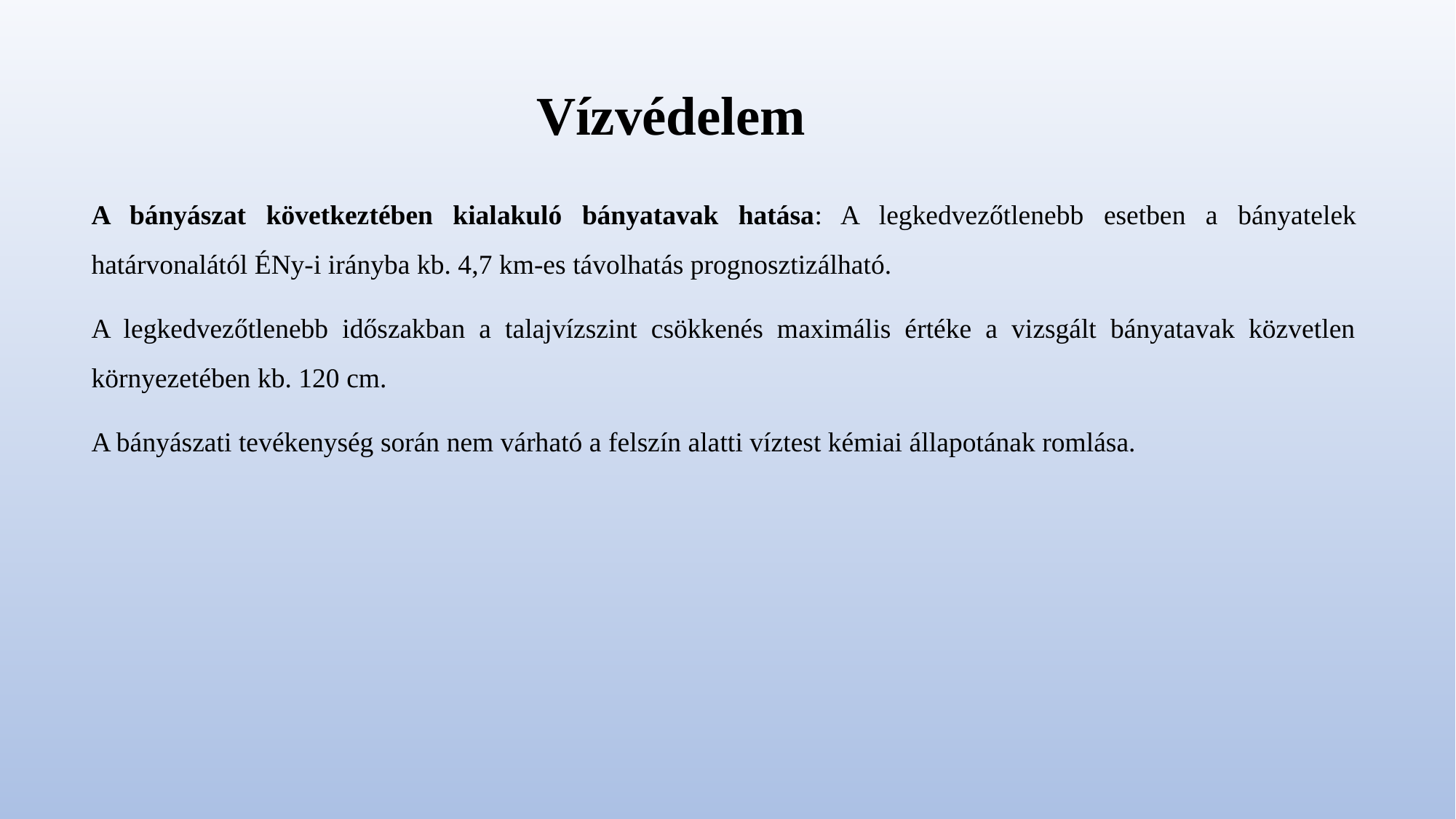

# Vízvédelem
A bányászat következtében kialakuló bányatavak hatása: A legkedvezőtlenebb esetben a bányatelek határvonalától ÉNy-i irányba kb. 4,7 km-es távolhatás prognosztizálható.
A legkedvezőtlenebb időszakban a talajvízszint csökkenés maximális értéke a vizsgált bányatavak közvetlen környezetében kb. 120 cm.
A bányászati tevékenység során nem várható a felszín alatti víztest kémiai állapotának romlása.